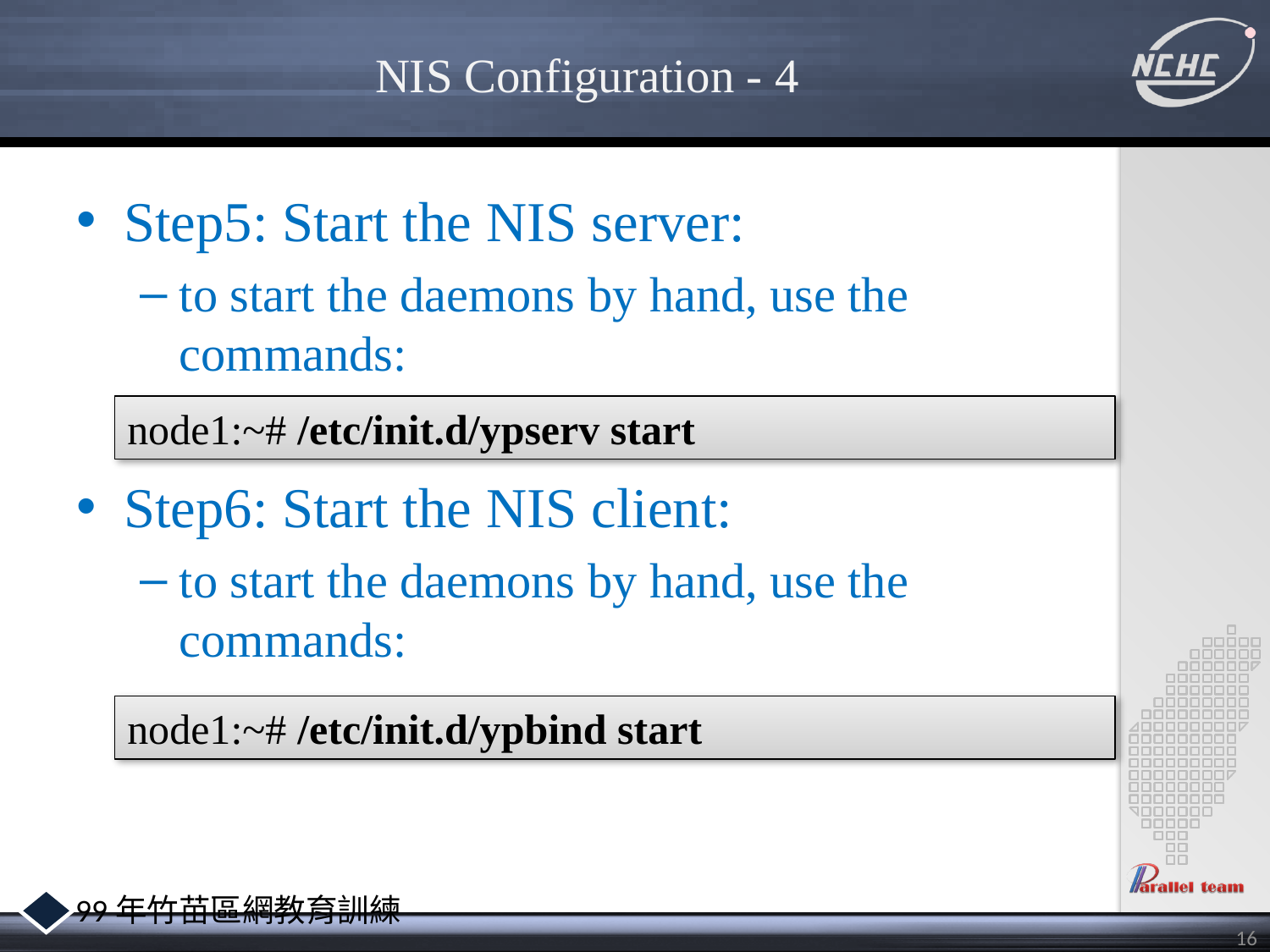

# NIS Configuration - 4
Step5: Start the NIS server:
to start the daemons by hand, use the commands:

Step6: Start the NIS client:
to start the daemons by hand, use the commands:

node1:~# /etc/init.d/ypserv start
node1:~# /etc/init.d/ypbind start
16